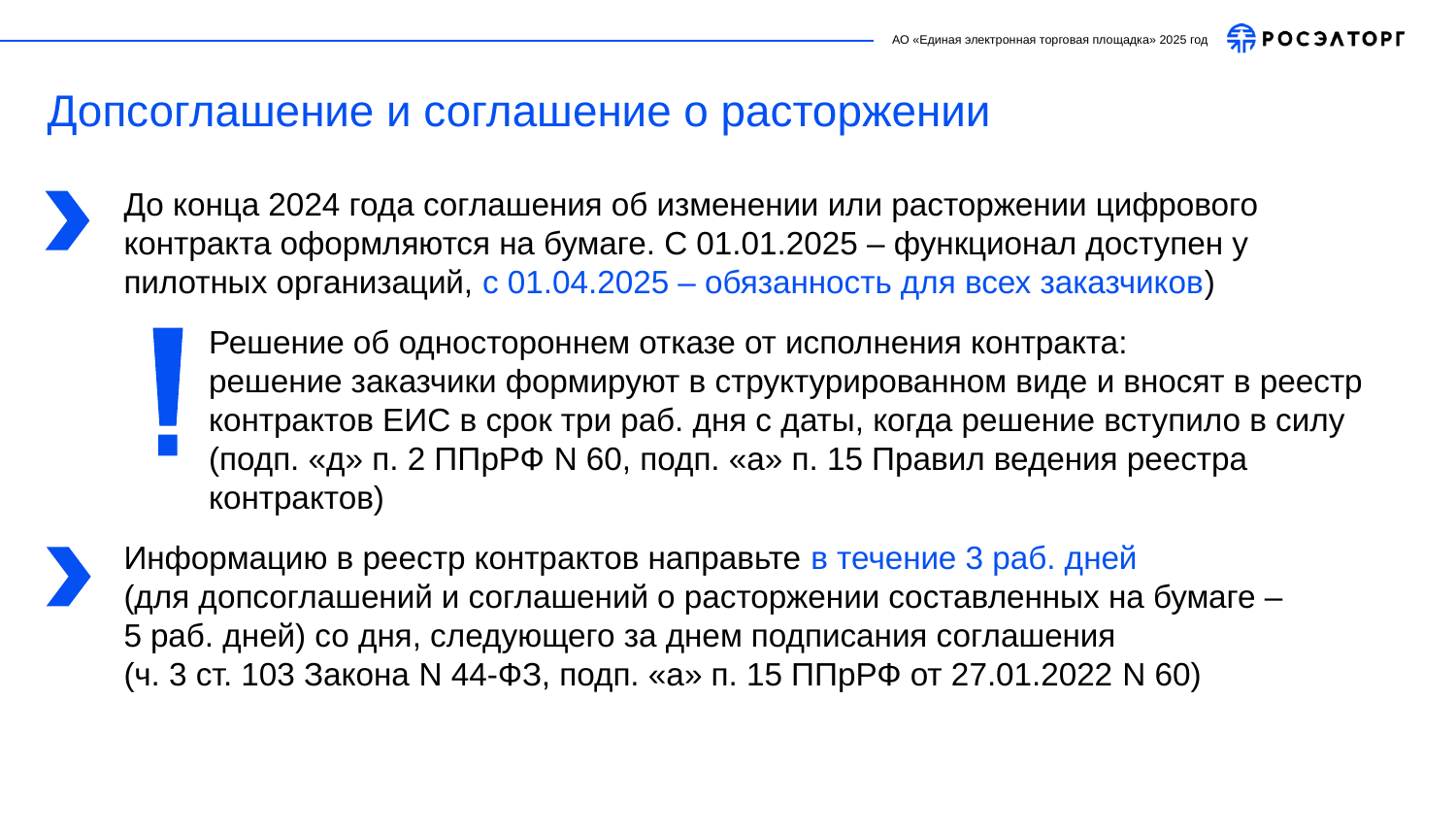

Допсоглашение и соглашение о расторжении
До конца 2024 года соглашения об изменении или расторжении цифрового контракта оформляются на бумаге. С 01.01.2025 – функционал доступен у пилотных организаций, с 01.04.2025 – обязанность для всех заказчиков)

Решение об одностороннем отказе от исполнения контракта:
решение заказчики формируют в структурированном виде и вносят в реестр контрактов ЕИС в срок три раб. дня с даты, когда решение вступило в силу (подп. «д» п. 2 ППрРФ N 60, подп. «а» п. 15 Правил ведения реестра контрактов)

Информацию в реестр контрактов направьте в течение 3 раб. дней
(для допсоглашений и соглашений о расторжении составленных на бумаге –
5 раб. дней) со дня, следующего за днем подписания соглашения
(ч. 3 ст. 103 Закона N 44-ФЗ, подп. «а» п. 15 ППрРФ от 27.01.2022 N 60)